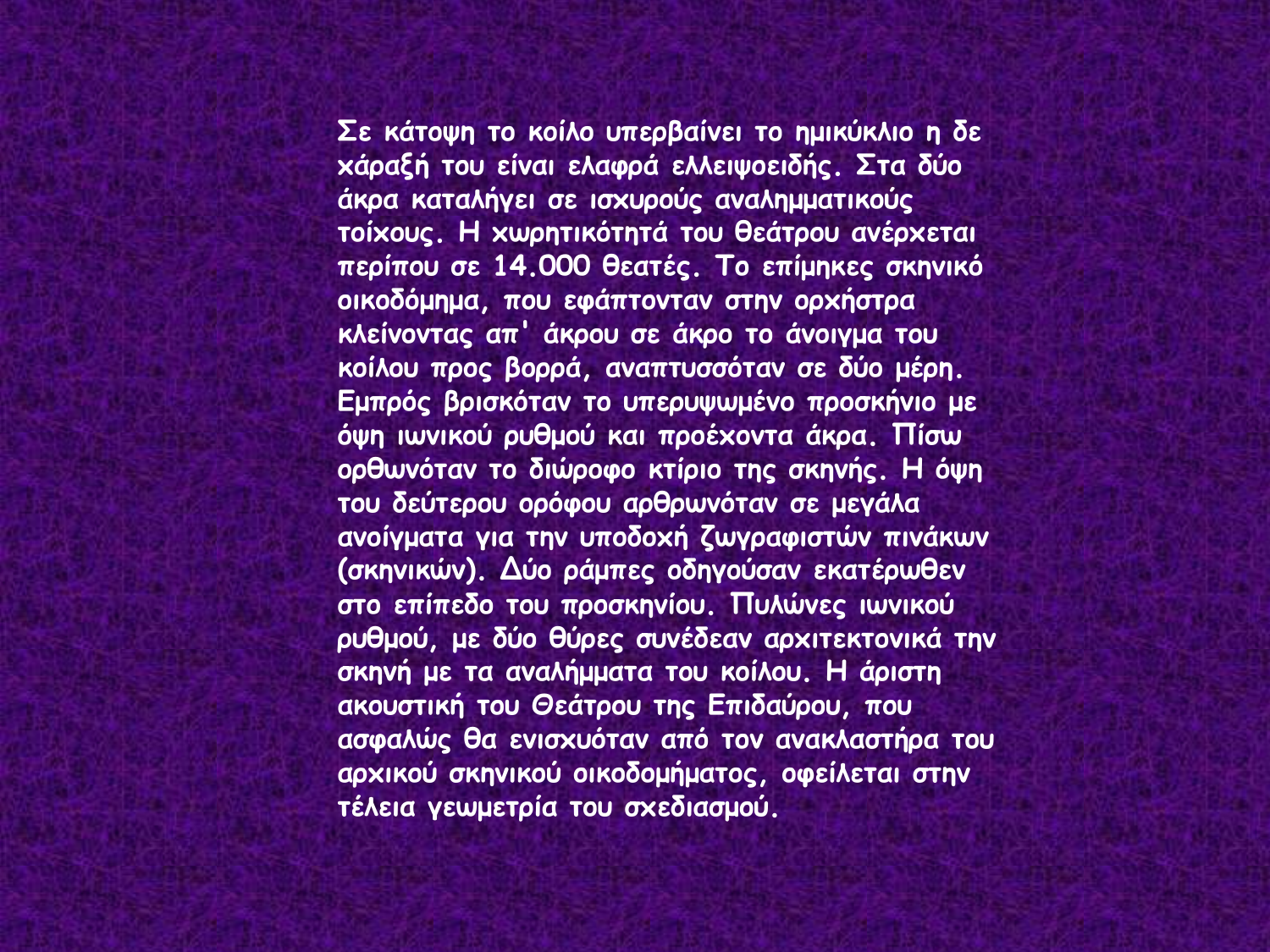

Σε κάτοψη το κοίλο υπερβαίνει το ημικύκλιο η δε χάραξή του είναι ελαφρά ελλειψοειδής. Στα δύο άκρα καταλήγει σε ισχυρούς αναλημματικούς τοίχους. Η χωρητικότητά του θεάτρου ανέρχεται περίπου σε 14.000 θεατές. Το επίμηκες σκηνικό οικοδόμημα, που εφάπτονταν στην ορχήστρα κλείνοντας απ' άκρου σε άκρο το άνοιγμα του κοίλου προς βορρά, αναπτυσσόταν σε δύο μέρη. Εμπρός βρισκόταν το υπερυψωμένο προσκήνιο με όψη ιωνικού ρυθμού και προέχοντα άκρα. Πίσω ορθωνόταν το διώροφο κτίριο της σκηνής. Η όψη του δεύτερου ορόφου αρθρωνόταν σε μεγάλα ανοίγματα για την υποδοχή ζωγραφιστών πινάκων (σκηνικών). Δύο ράμπες οδηγούσαν εκατέρωθεν στο επίπεδο του προσκηνίου. Πυλώνες ιωνικού ρυθμού, με δύο θύρες συνέδεαν αρχιτεκτονικά την σκηνή με τα αναλήμματα του κοίλου. Η άριστη ακουστική του Θεάτρου της Επιδαύρου, που ασφαλώς θα ενισχυόταν από τον ανακλαστήρα του αρχικού σκηνικού οικοδομήματος, οφείλεται στην τέλεια γεωμετρία του σχεδιασμού.